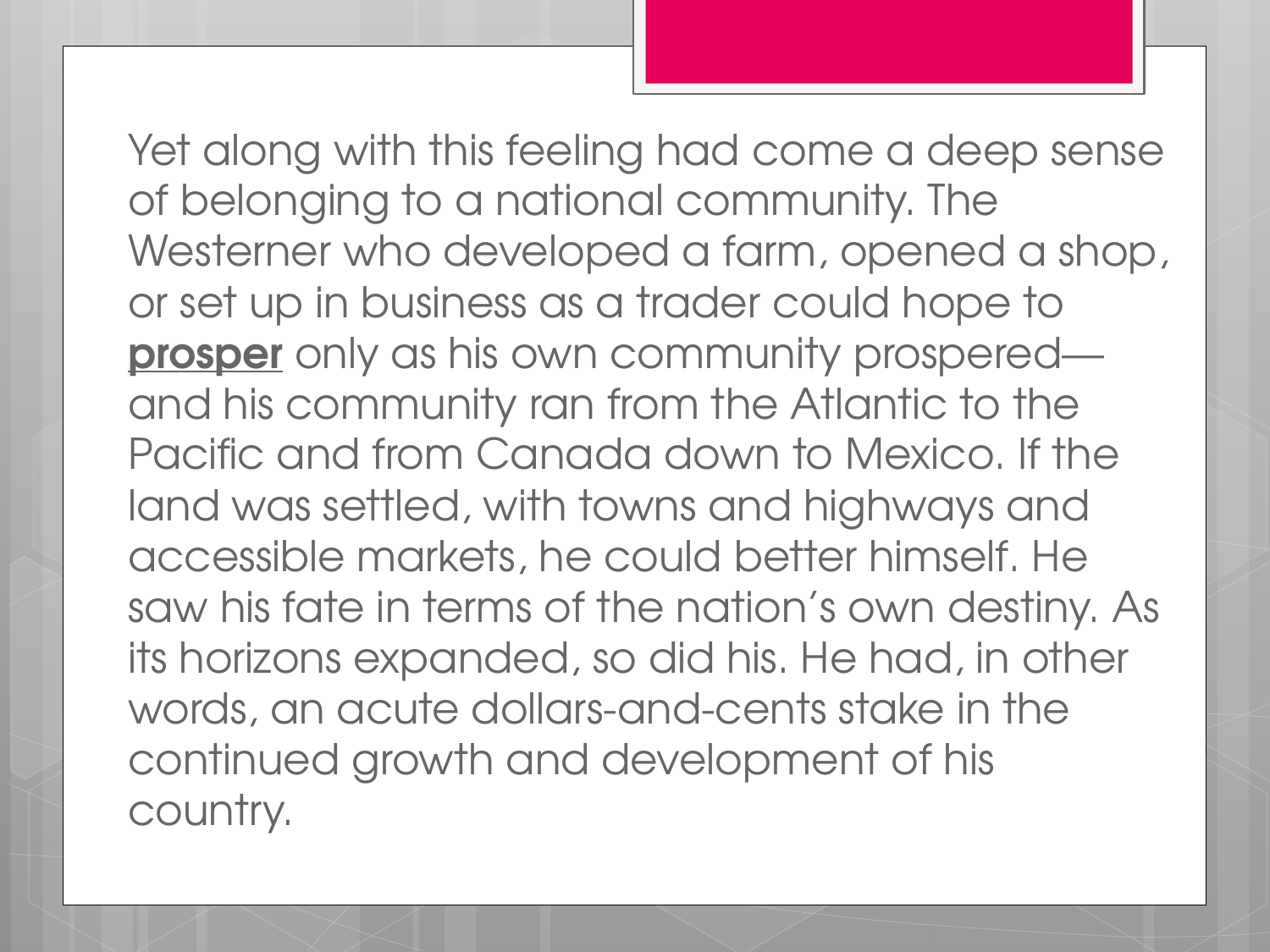

Yet along with this feeling had come a deep sense of belonging to a national community. The Westerner who developed a farm, opened a shop, or set up in business as a trader could hope to prosper only as his own community prospered—and his community ran from the Atlantic to the Pacific and from Canada down to Mexico. If the land was settled, with towns and highways and accessible markets, he could better himself. He saw his fate in terms of the nation’s own destiny. As its horizons expanded, so did his. He had, in other words, an acute dollars-and-cents stake in the continued growth and development of his country.